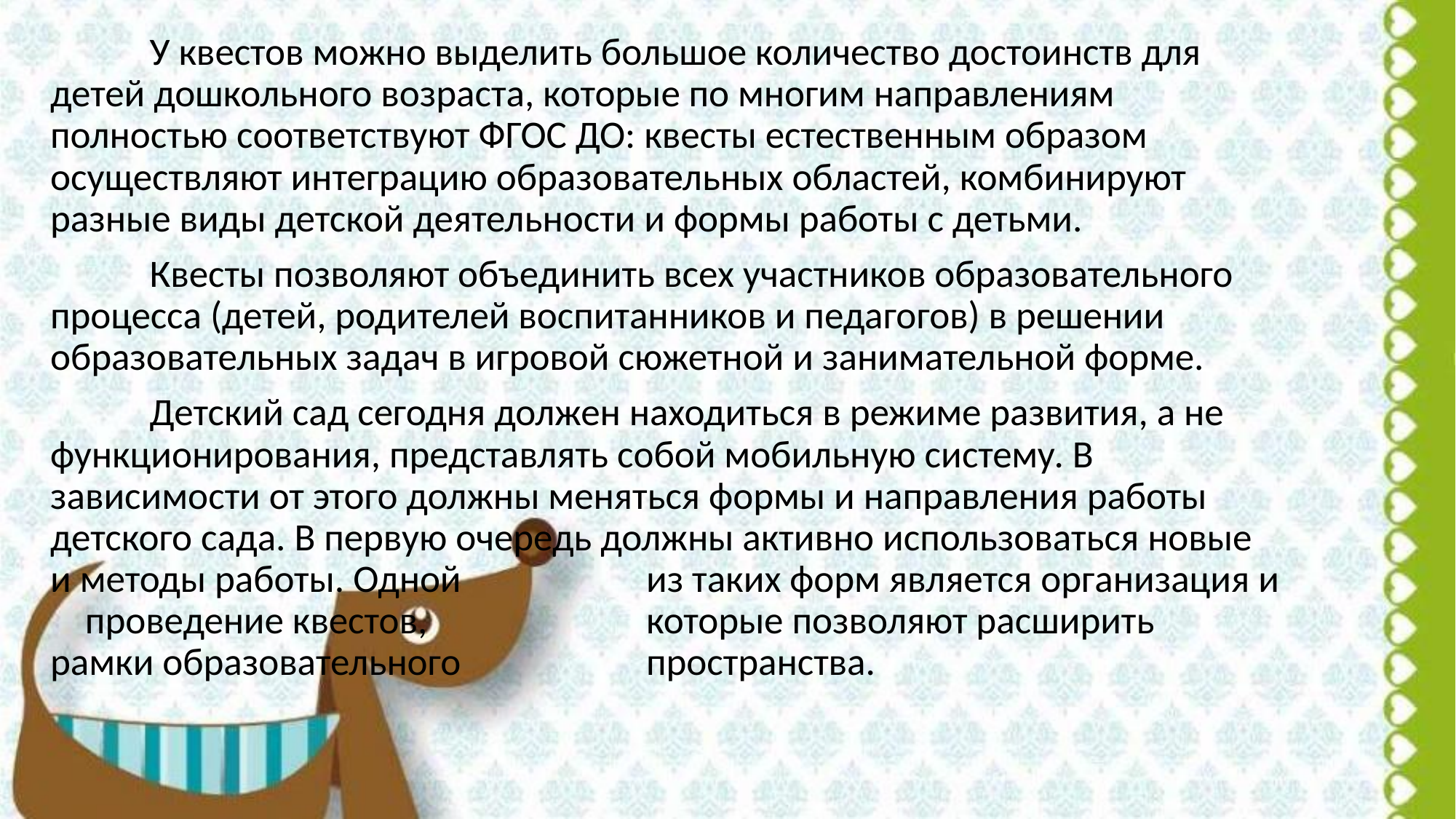

У квестов можно выделить большое количество достоинств для детей дошкольного возраста, которые по многим направлениям полностью соответствуют ФГОС ДО: квесты естественным образом осуществляют интеграцию образовательных областей, комбинируют разные виды детской деятельности и формы работы с детьми.
	Квесты позволяют объединить всех участников образовательного процесса (детей, родителей воспитанников и педагогов) в решении образовательных задач в игровой сюжетной и занимательной форме.
	Детский сад сегодня должен находиться в режиме развития, а не функционирования, представлять собой мобильную систему. В зависимости от этого должны меняться формы и направления работы детского сада. В первую очередь должны активно использоваться новые   и методы работы. Одной 		из таких форм является организация и     проведение квестов,    		которые позволяют расширить 	рамки образовательного 			пространства.